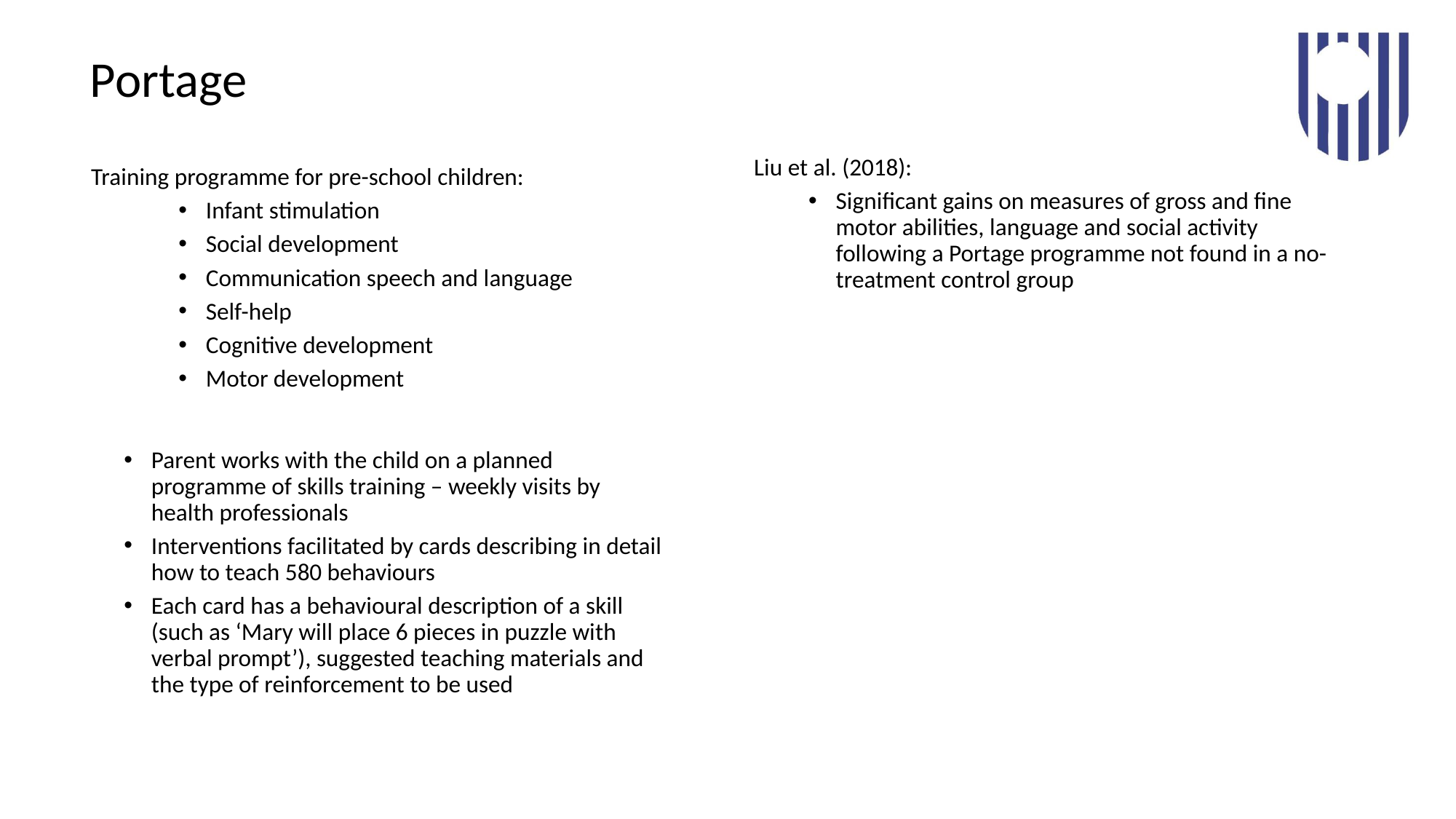

# Portage

Training programme for pre-school children:
Infant stimulation
Social development
Communication speech and language
Self-help
Cognitive development
Motor development

Parent works with the child on a planned programme of skills training – weekly visits by health professionals
Interventions facilitated by cards describing in detail how to teach 580 behaviours
Each card has a behavioural description of a skill (such as ‘Mary will place 6 pieces in puzzle with verbal prompt’), suggested teaching materials and the type of reinforcement to be used
Liu et al. (2018):
Significant gains on measures of gross and fine motor abilities, language and social activity following a Portage programme not found in a no-treatment control group